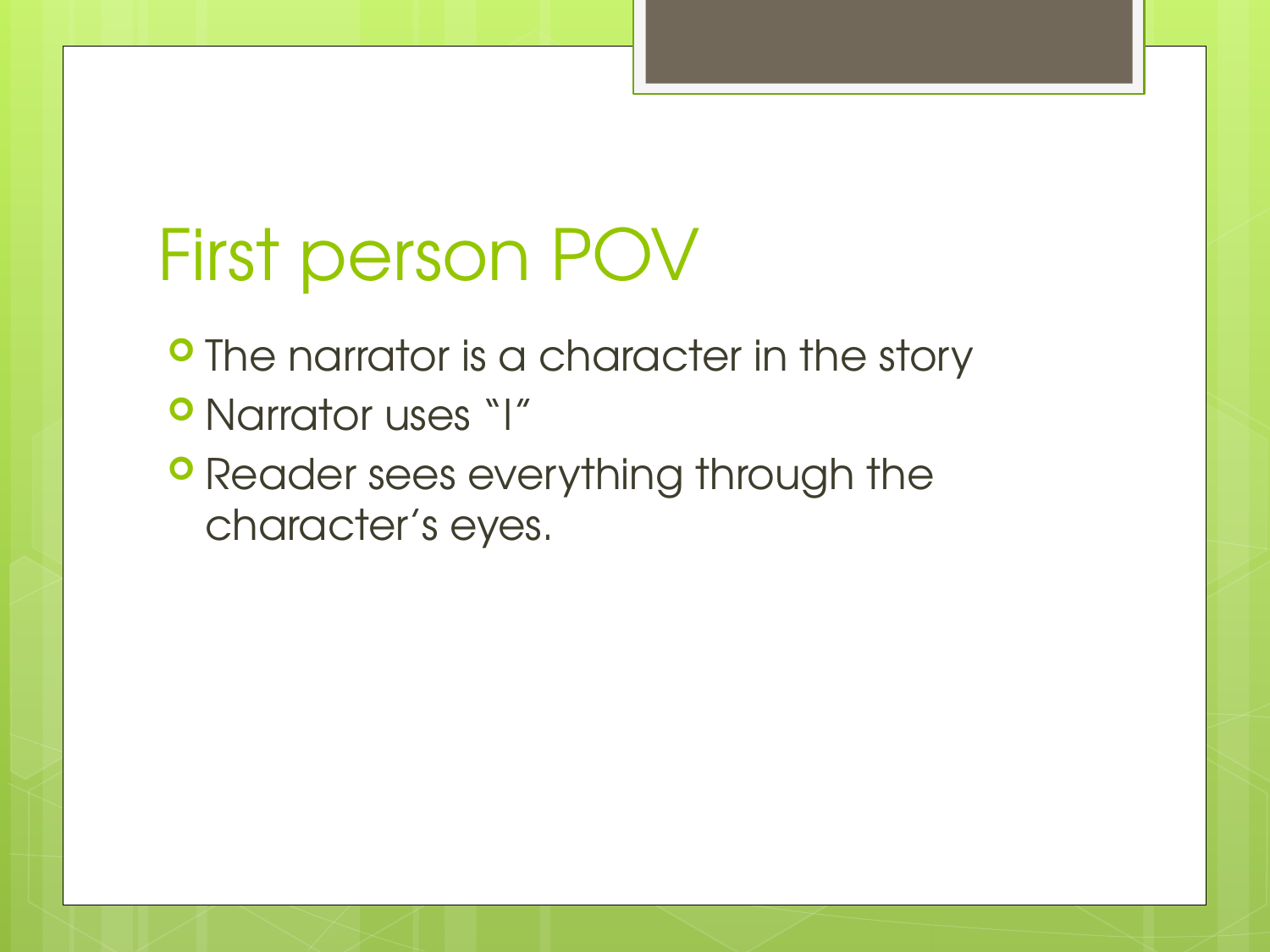

# First person POV
The narrator is a character in the story
Narrator uses “I”
Reader sees everything through the character’s eyes.